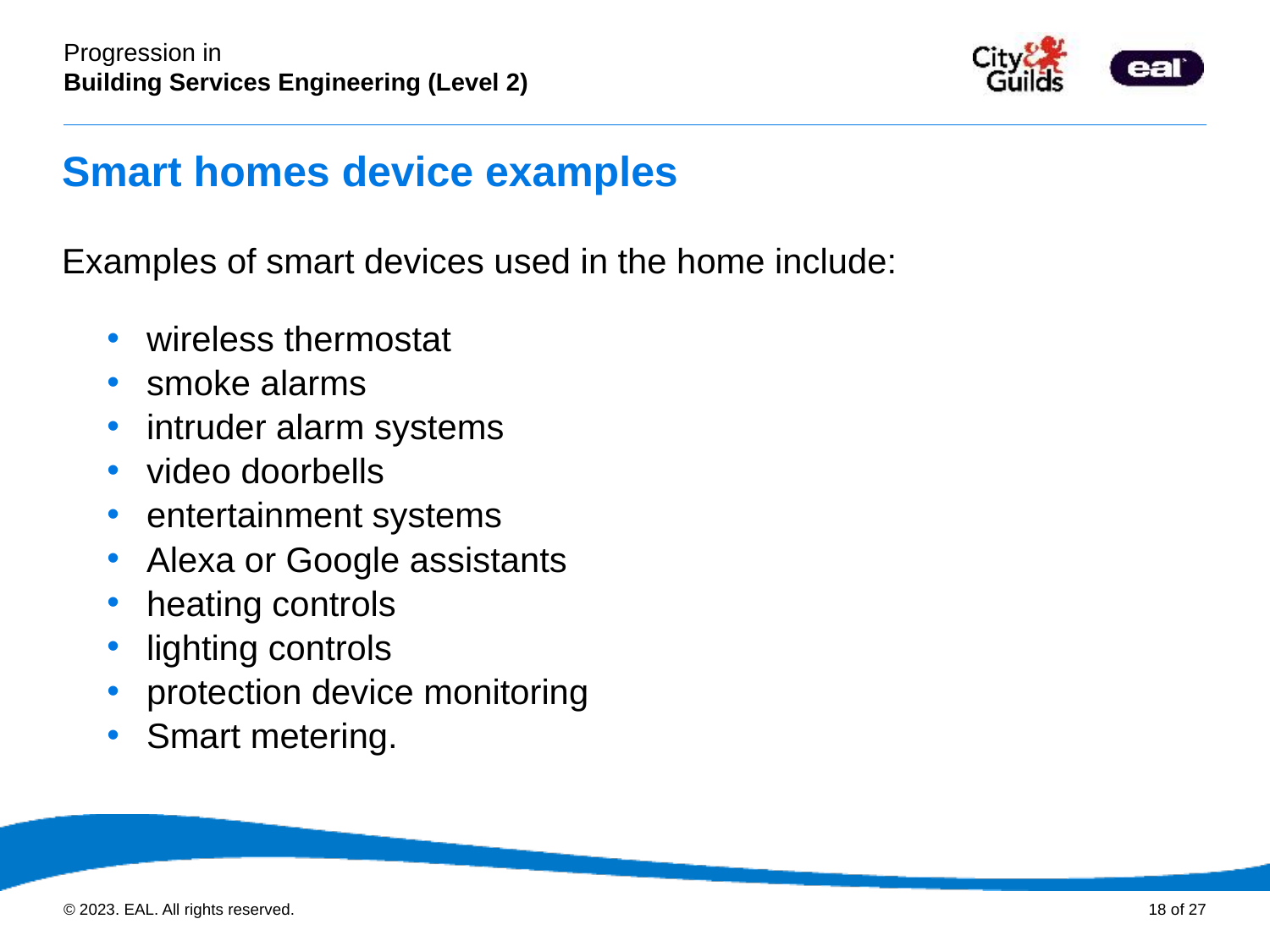

Smart homes device examples

Examples of smart devices used in the home include:

wireless thermostat
smoke alarms
intruder alarm systems
video doorbells
entertainment systems
Alexa or Google assistants
heating controls
lighting controls
protection device monitoring
Smart metering.